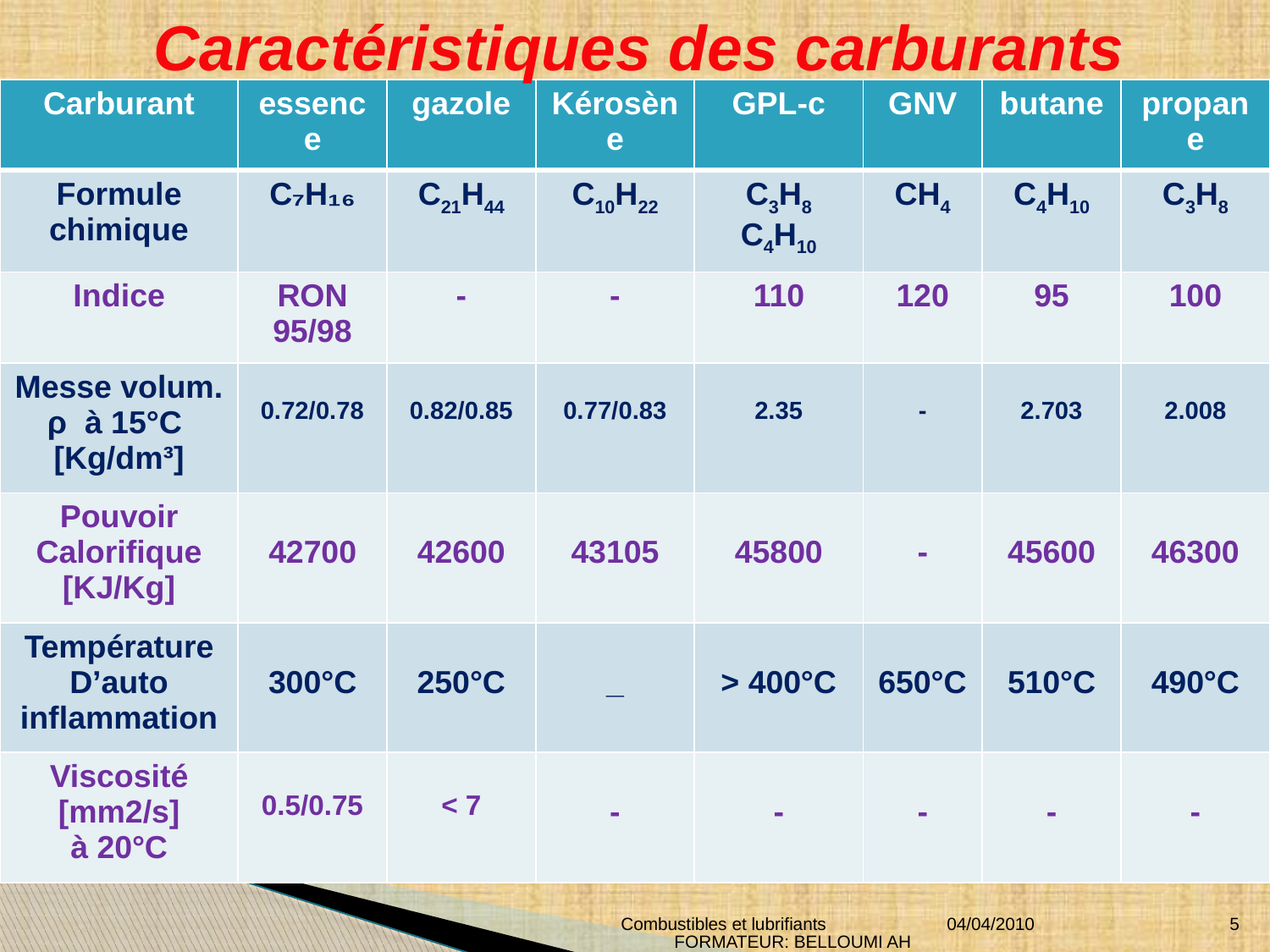

# Caractéristiques des carburants
| Carburant | essence | gazole | Kérosène | GPL-c | GNV | butane | propane |
| --- | --- | --- | --- | --- | --- | --- | --- |
| Formule chimique | C₇H₁₆ | C21H44 | C10H22 | C3H8 C4H10 | CH4 | C4H10 | C3H8 |
| Indice | RON 95/98 | - | - | 110 | 120 | 95 | 100 |
| Messe volum. ρ à 15°C [Kg/dm³] | 0.72/0.78 | 0.82/0.85 | 0.77/0.83 | 2.35 | - | 2.703 | 2.008 |
| Pouvoir Calorifique [KJ/Kg] | 42700 | 42600 | 43105 | 45800 | - | 45600 | 46300 |
| Température D’auto inflammation | 300°C | 250°C | \_ | > 400°C | 650°C | 510°C | 490°C |
| Viscosité [mm2/s] à 20°C | 0.5/0.75 | < 7 | - | - | - | - | - |
Combustibles et lubrifiants                              FORMATEUR: BELLOUMI AHMED
04/04/2010
5